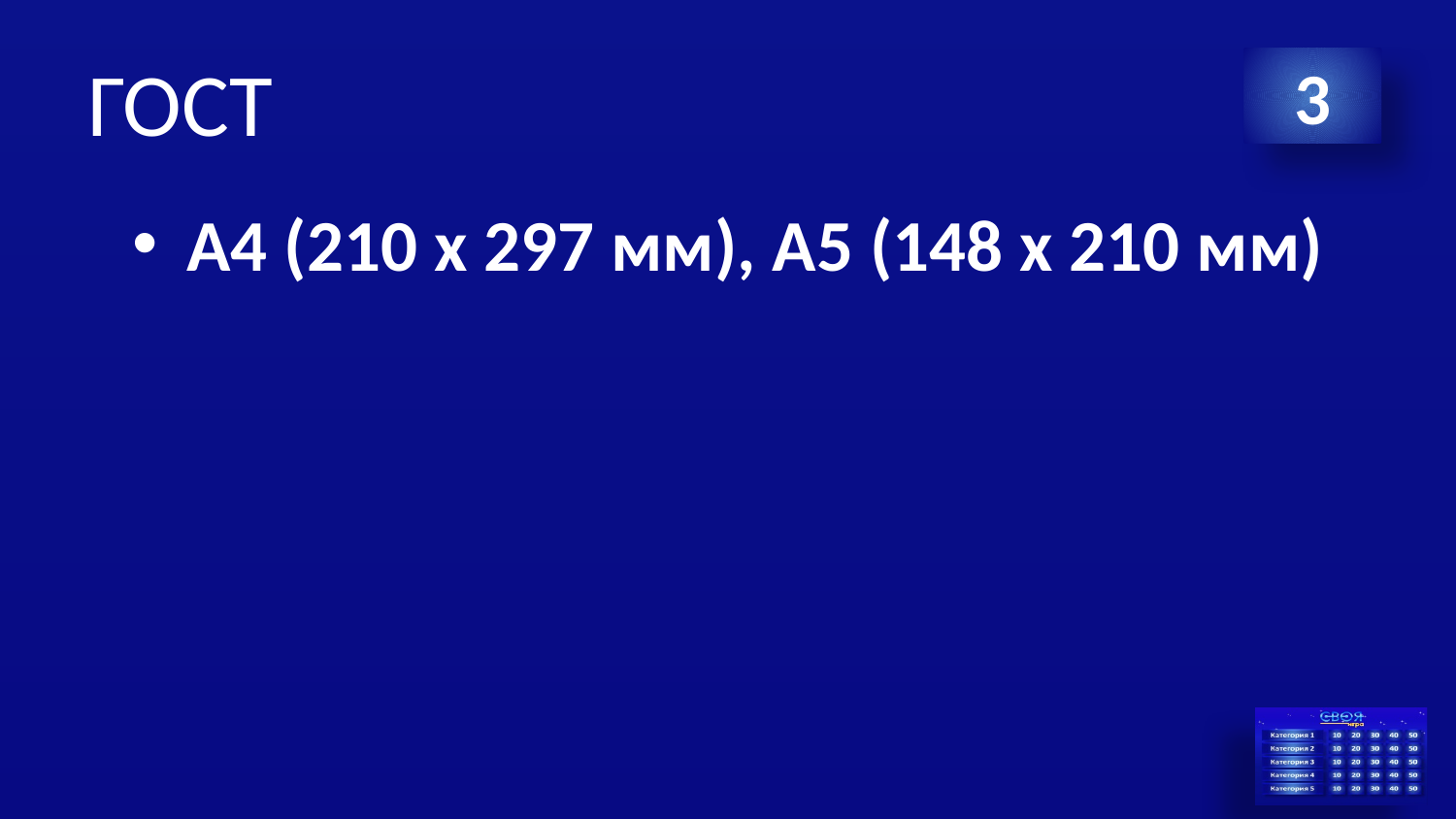

# ГОСТ
3
А4 (210 х 297 мм), А5 (148 х 210 мм)